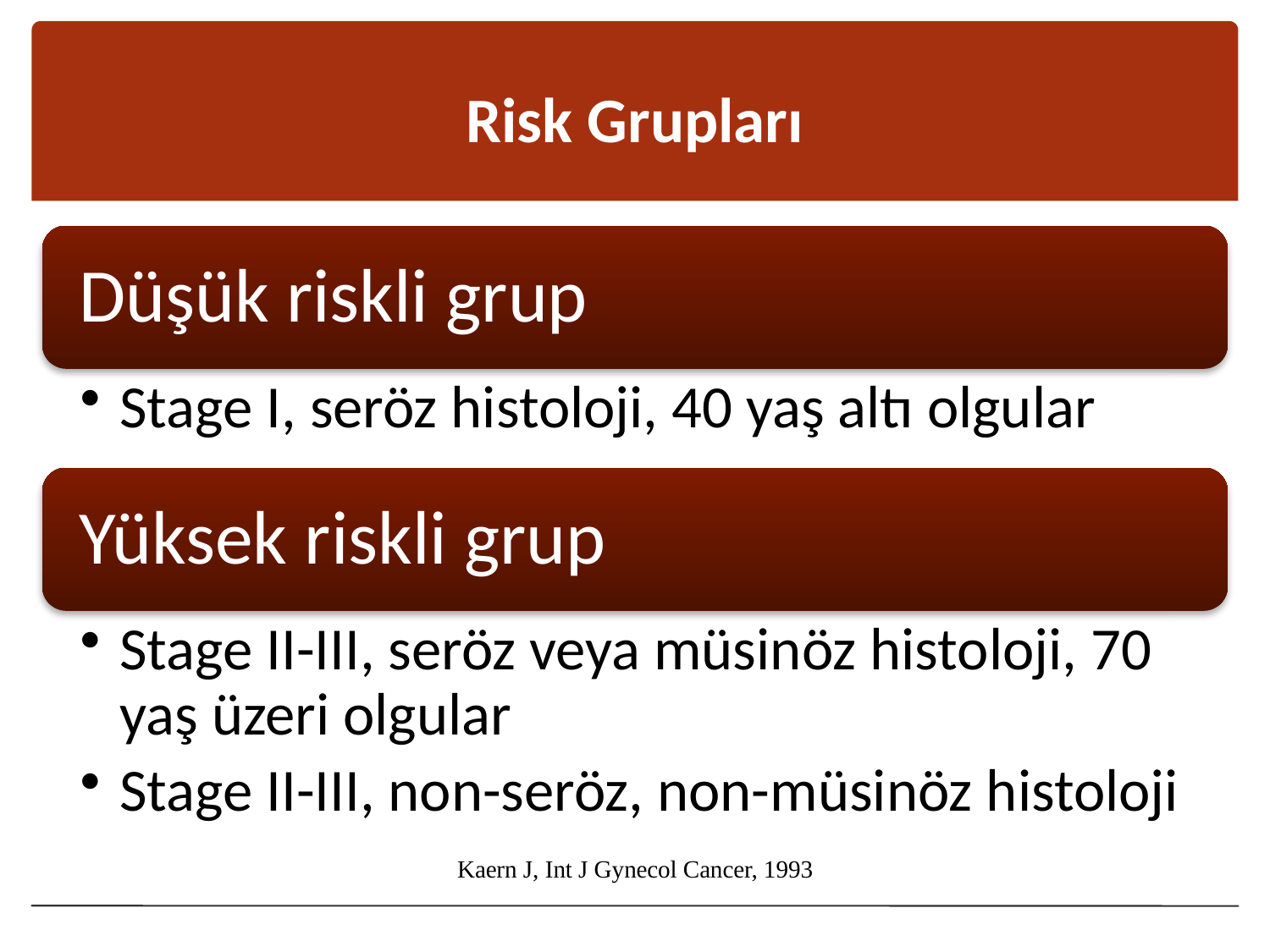

# Risk Grupları
Düşük riskli grup
Stage I, seröz histoloji, 40 yaş altı olgular
Yüksek riskli grup
Stage II-III, seröz veya müsinöz histoloji, 70 yaş üzeri olgular
Stage II-III, non-seröz, non-müsinöz histoloji
Kaern J, Int J Gynecol Cancer, 1993